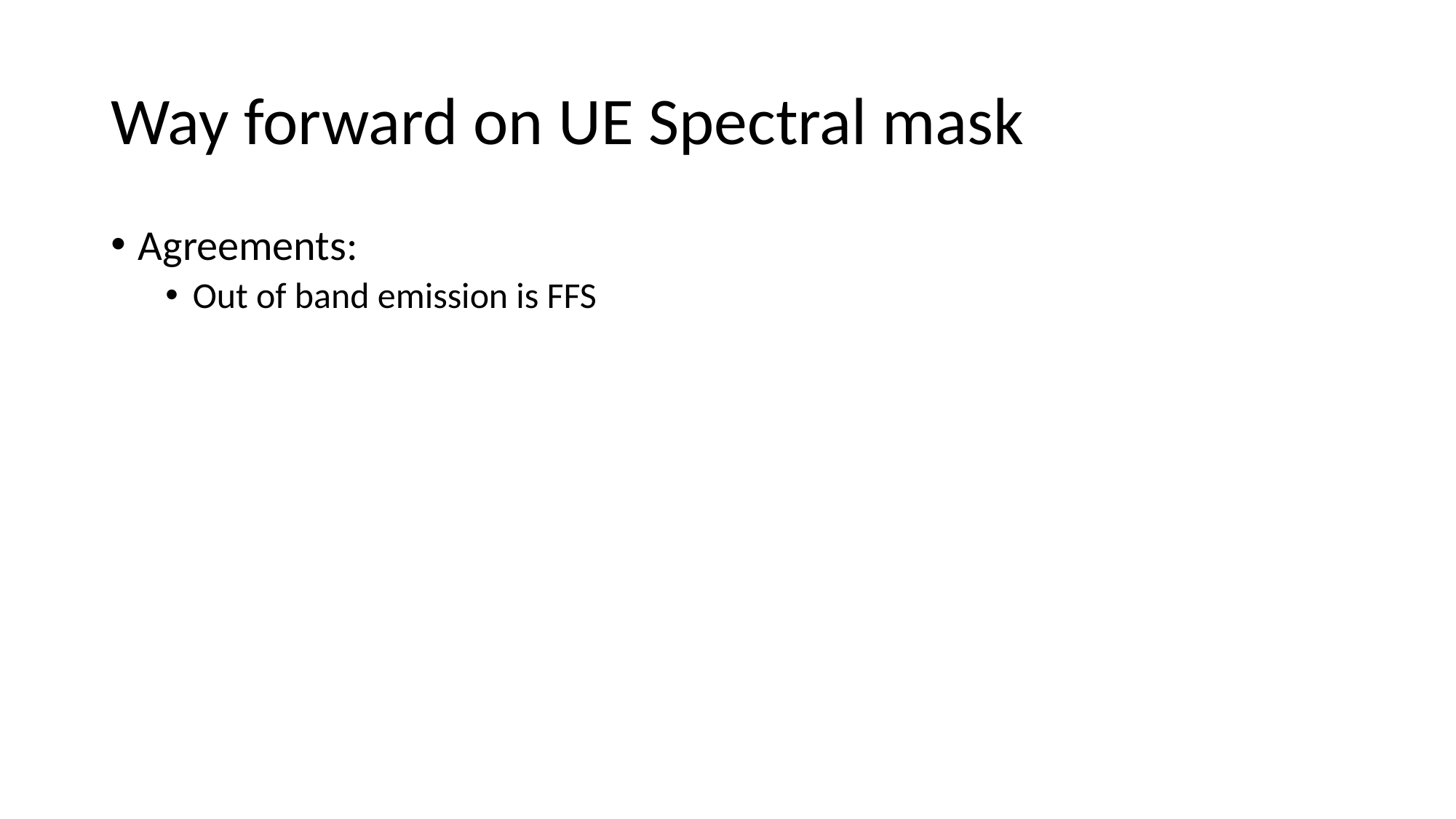

# Way forward on UE Spectral mask
Agreements:
Out of band emission is FFS